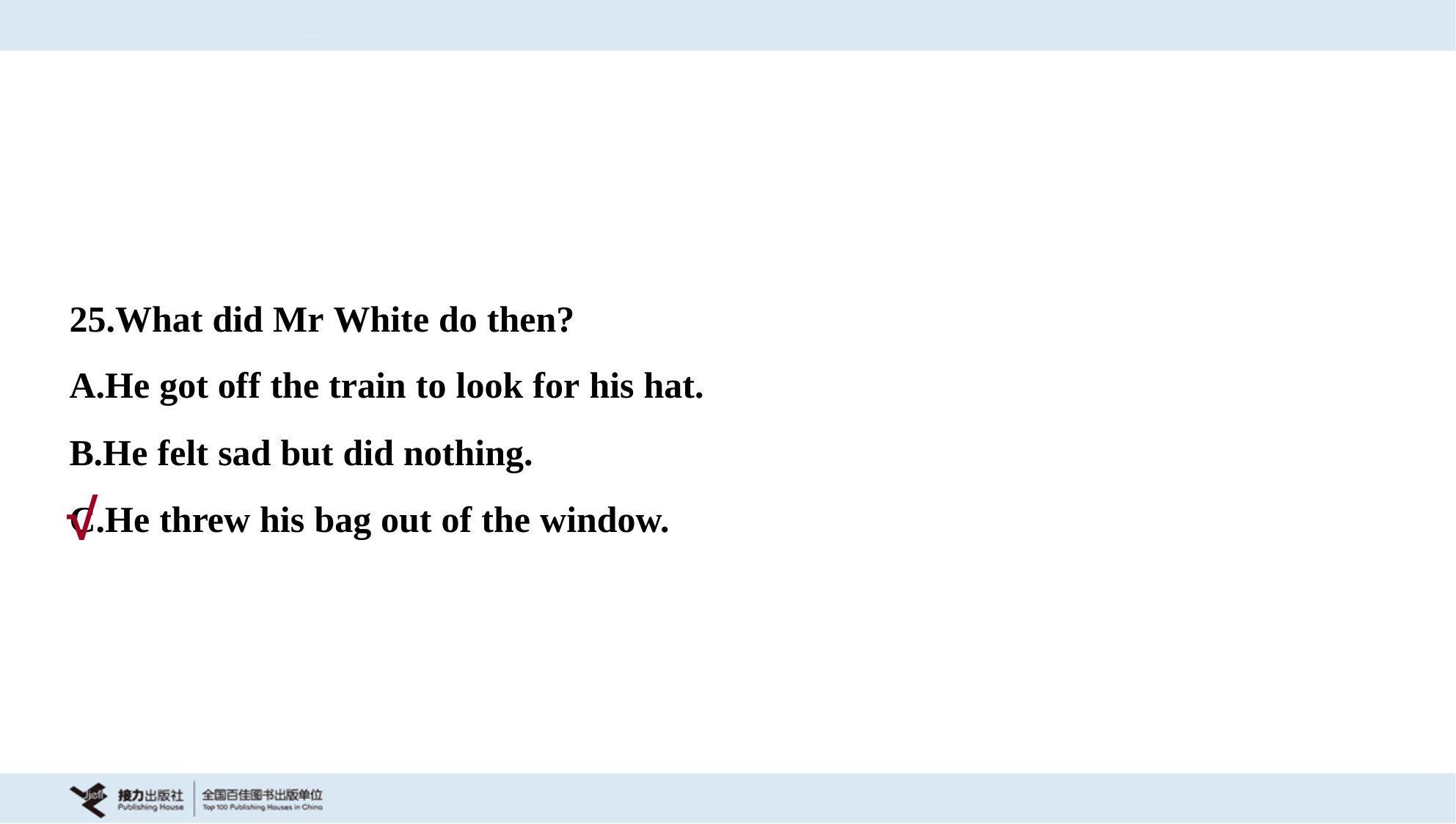

25.What did Mr White do then?
A.He got off the train to look for his hat.
B.He felt sad but did nothing.
C.He threw his bag out of the window.
√